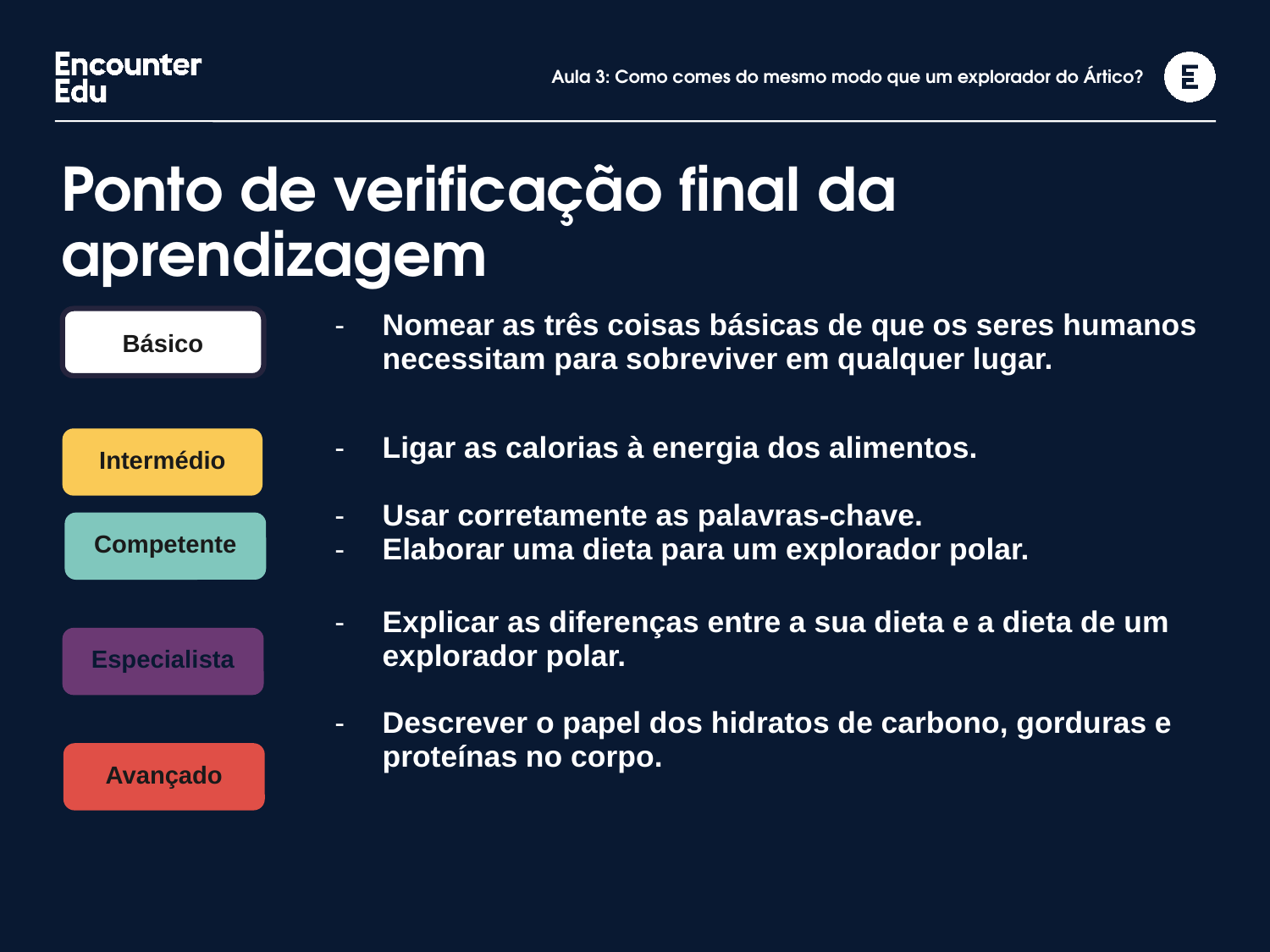

# Aula 3: Como comes do mesmo modo que um explorador do Ártico?
Ponto de verificação final da aprendizagem
Básico
| Nomear as três coisas básicas de que os seres humanos necessitam para sobreviver em qualquer lugar. |
| --- |
| Ligar as calorias à energia dos alimentos. Usar corretamente as palavras-chave. Elaborar uma dieta para um explorador polar. Explicar as diferenças entre a sua dieta e a dieta de um explorador polar. Descrever o papel dos hidratos de carbono, gorduras e proteínas no corpo. |
|  |
|  |
|  |
Intermédio
Competente
Especialista
Avançado